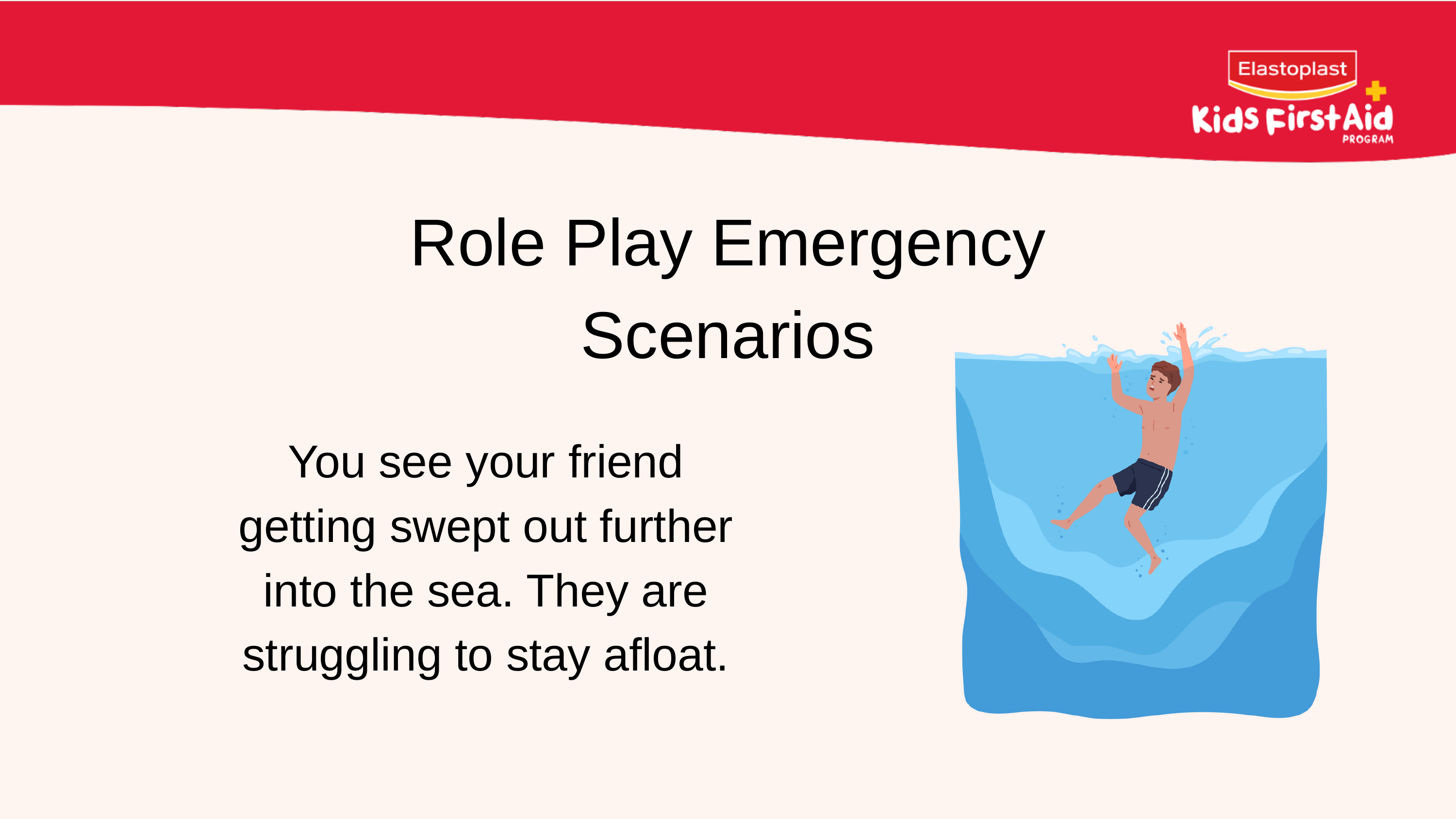

Role Play Emergency Scenarios

You see your friend getting swept out further into the sea. They are struggling to stay afloat.
57